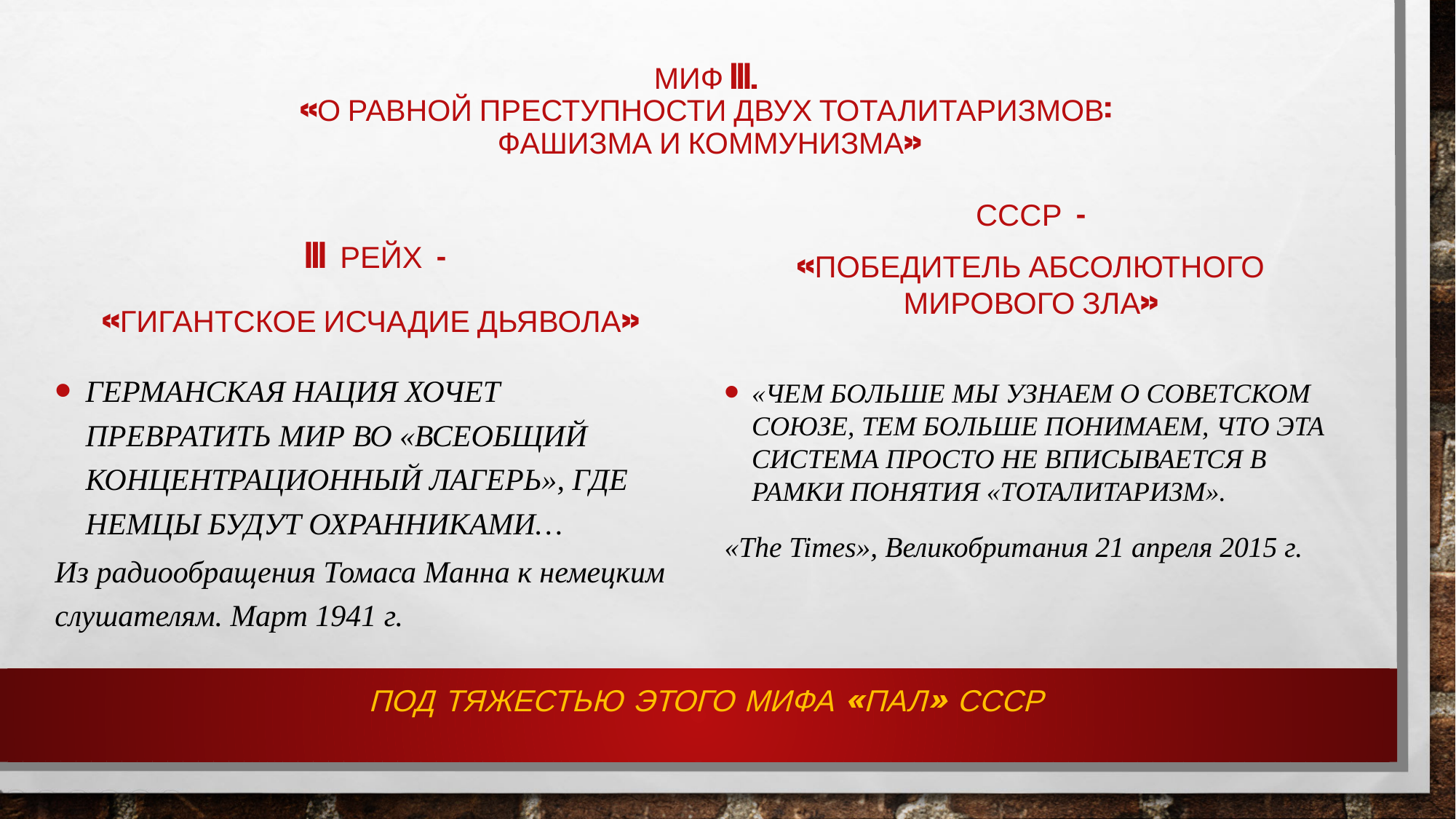

# МИФ III. «О РАВНОЙ ПРЕСТУПНОСТИ ДВУХ ТОТАЛИТАРИЗМОВ: ФАШИЗМА И КОММУНИЗМА»
III  рейх  -
«гигантское исчадие дьявола»
СССР  -
«Победитель абсолютного мировОго зла»

германская нация хочет превратить мир во «всеобщий концентрационный лагерь», где немцы будут охранниками…
Из радиообращения Томаса Манна к немецким слушателям. Март 1941 г.

«чем больше мы узнаем о Советском Союзе, тем больше понимаем, что эта система просто не вписывается в рамки понятия «тоталитаризм».
«The Times», Великобритания 21 апреля 2015 г.

ПОД ТЯЖЕСТЬЮ ЭТОГО МИФА «ПАЛ» СССР